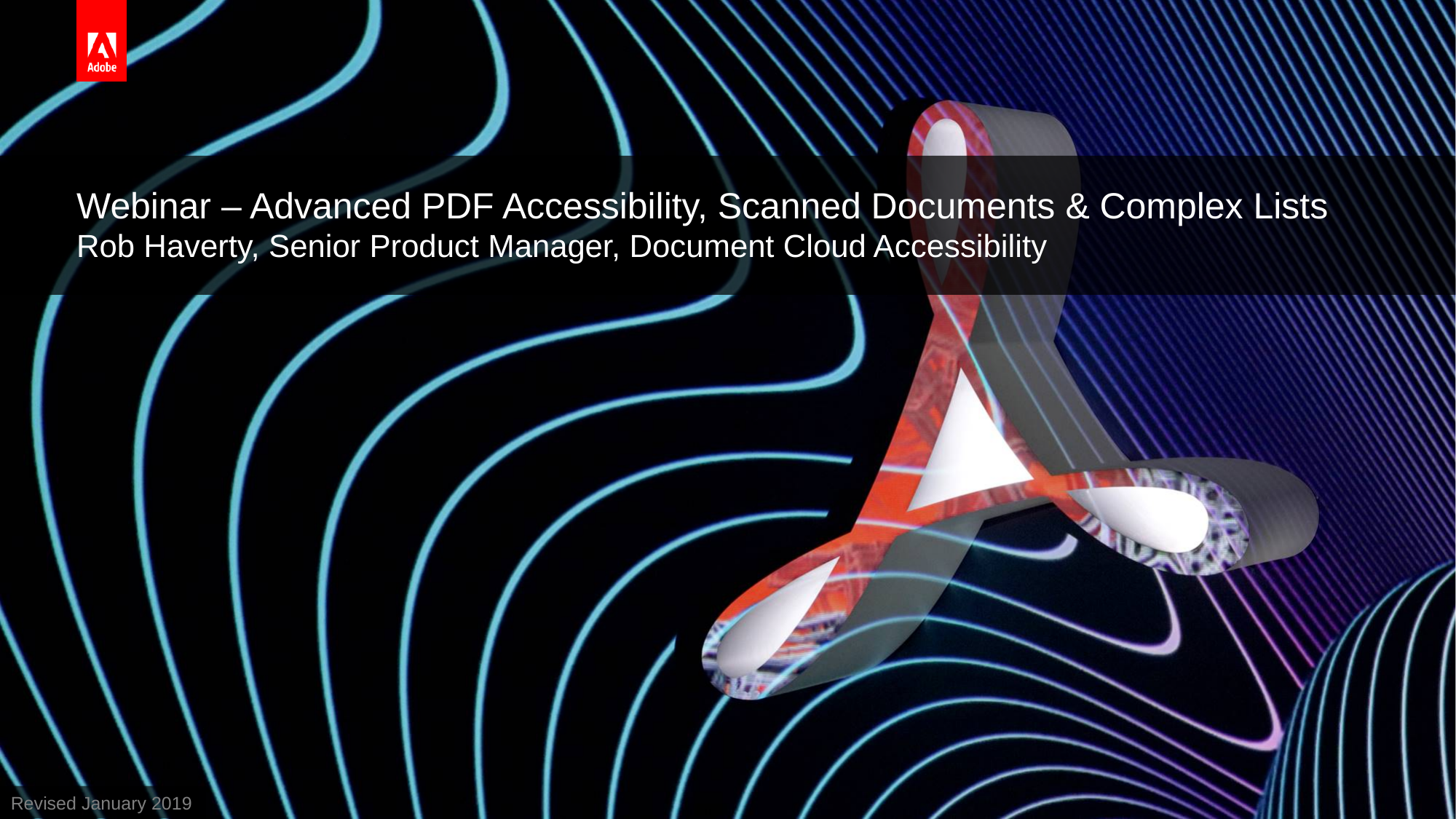

# Webinar – Advanced PDF Accessibility, Scanned Documents & Complex Lists
Rob Haverty, Senior Product Manager, Document Cloud Accessibility
Revised January 2019